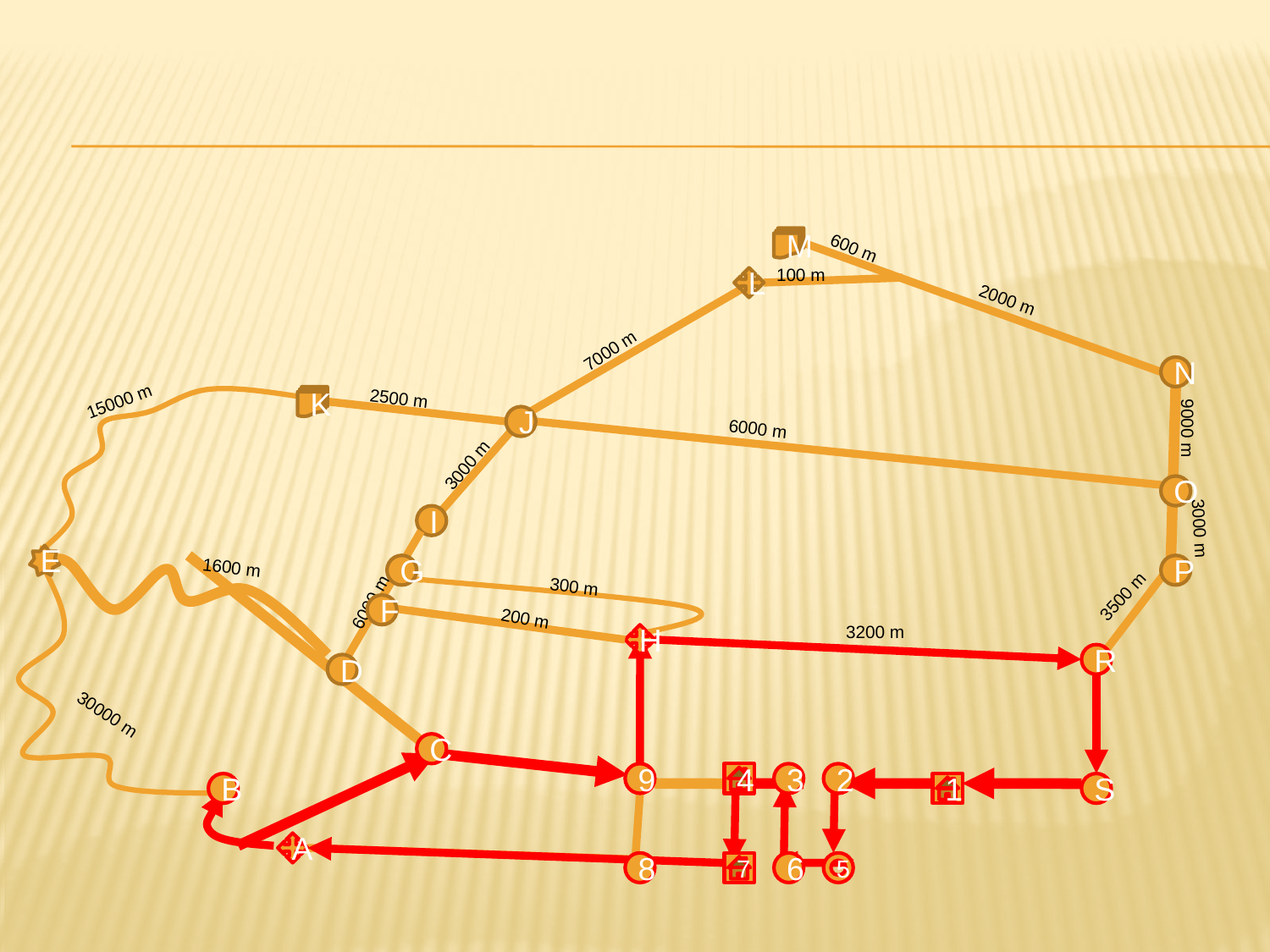

M
600 m

100 m
L
2000 m
7000 m
N
2500 m
15000 m

K
J
6000 m
9000 m
3000 m
O
I
3000 m
E
1600 m

G
P
300 m

3500 m

6000 m
F
200 m
3200 m
H
R
D
30000 m
C
9
4
3
2
B
1
S

A
8
7
6
5